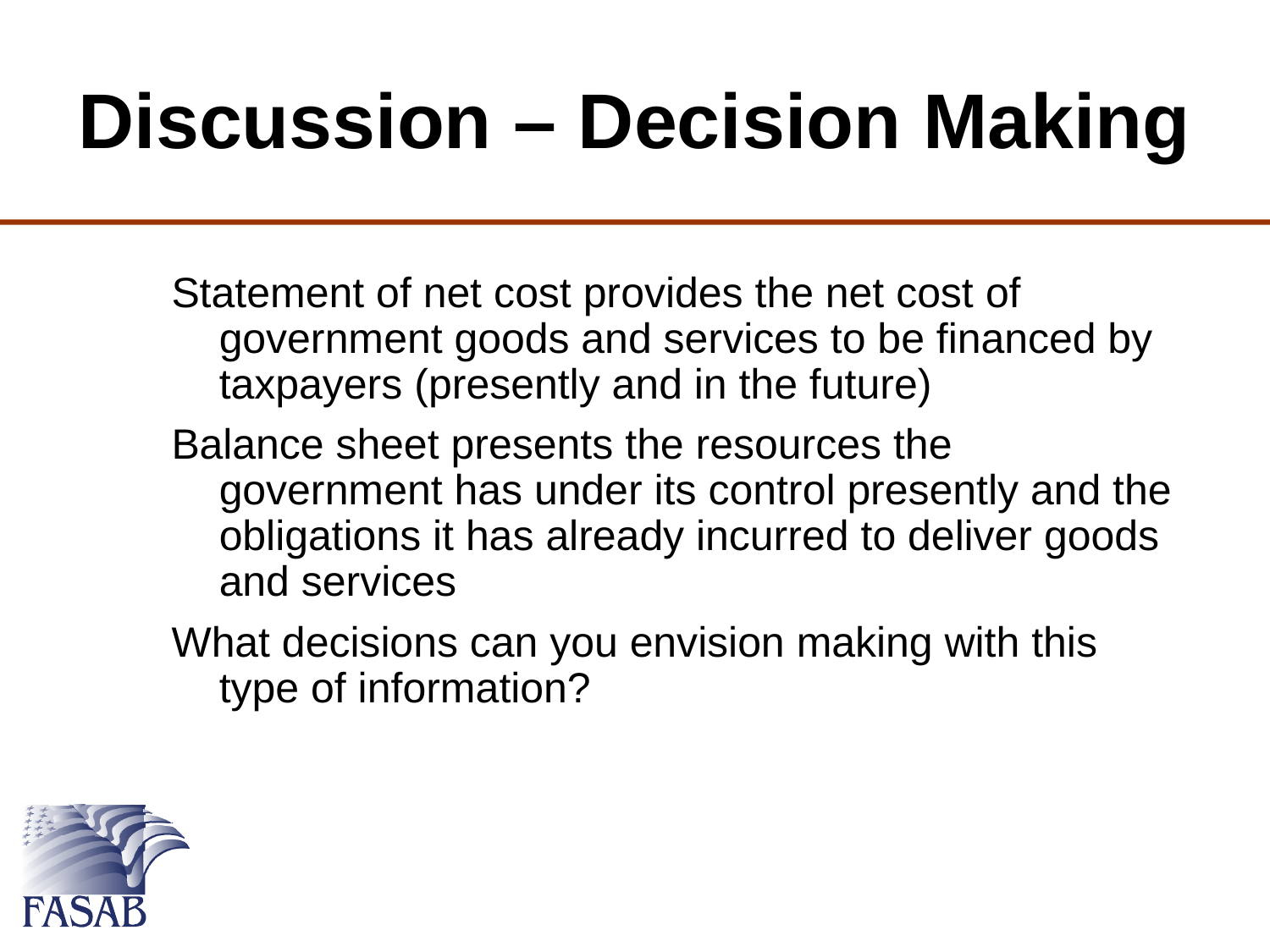

# Discussion – Decision Making
Statement of net cost provides the net cost of government goods and services to be financed by taxpayers (presently and in the future)
Balance sheet presents the resources the government has under its control presently and the obligations it has already incurred to deliver goods and services
What decisions can you envision making with this type of information?